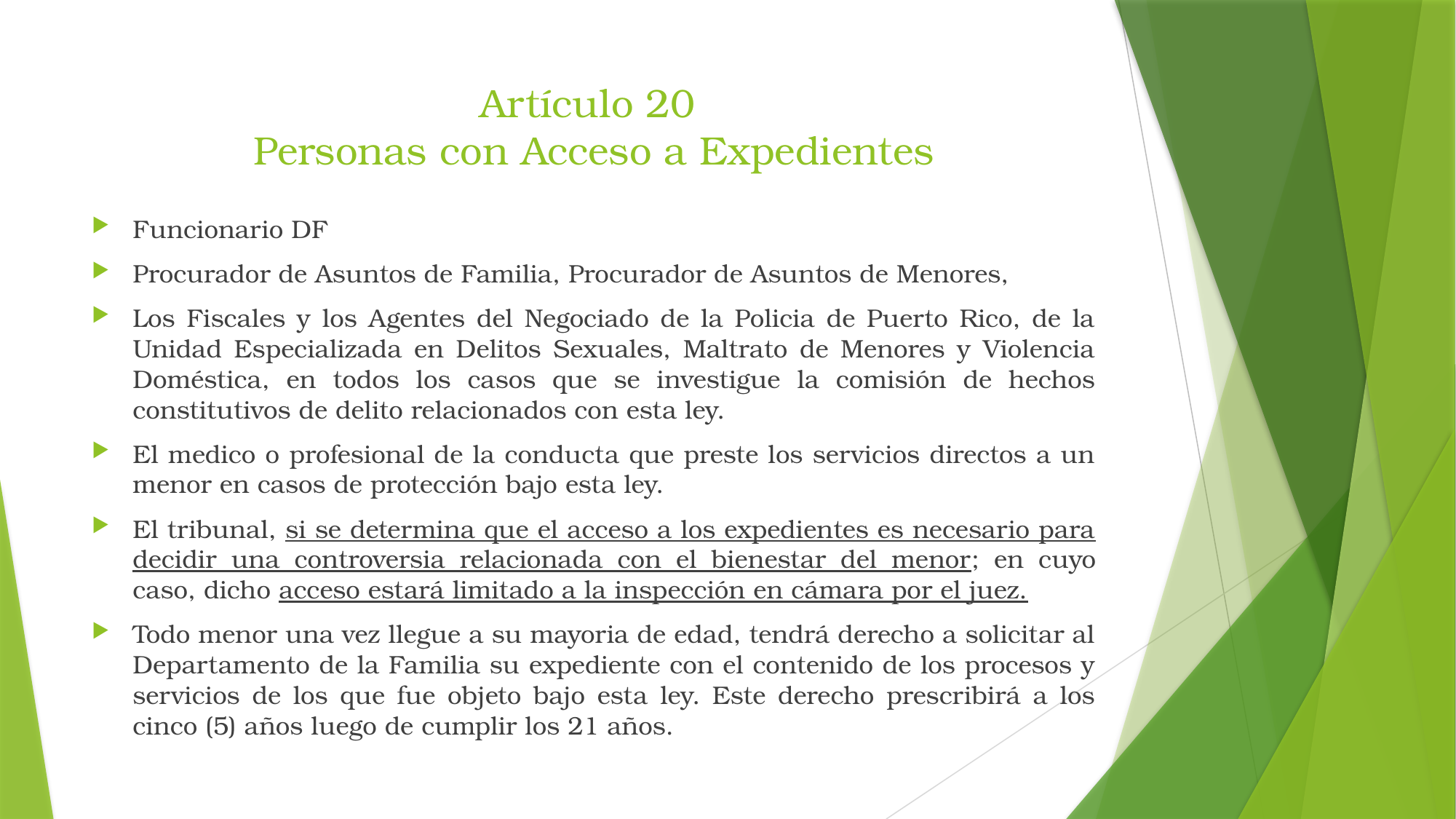

# Artículo 20 Personas con Acceso a Expedientes
Funcionario DF
Procurador de Asuntos de Familia, Procurador de Asuntos de Menores,
Los Fiscales y los Agentes del Negociado de la Policia de Puerto Rico, de la Unidad Especializada en Delitos Sexuales, Maltrato de Menores y Violencia Doméstica, en todos los casos que se investigue la comisión de hechos constitutivos de delito relacionados con esta ley.
El medico o profesional de la conducta que preste los servicios directos a un menor en casos de protección bajo esta ley.
El tribunal, si se determina que el acceso a los expedientes es necesario para decidir una controversia relacionada con el bienestar del menor; en cuyo caso, dicho acceso estará limitado a la inspección en cámara por el juez.
Todo menor una vez llegue a su mayoria de edad, tendrá derecho a solicitar al Departamento de la Familia su expediente con el contenido de los procesos y servicios de los que fue objeto bajo esta ley. Este derecho prescribirá a los cinco (5) años luego de cumplir los 21 años.